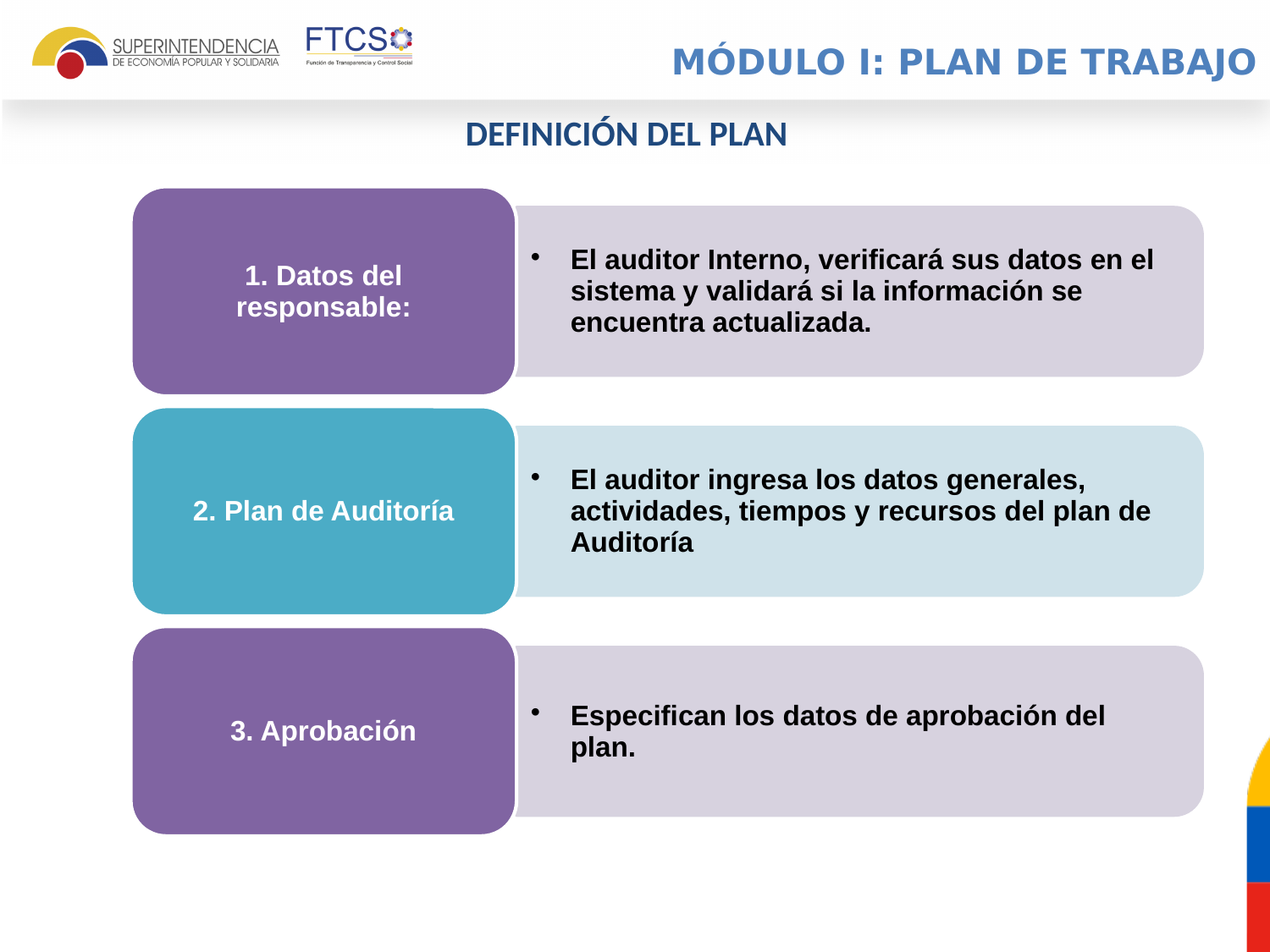

MÓDULO I: PLAN DE TRABAJO
DEFINICIÓN DEL PLAN
1. Datos del responsable:
El auditor ingresa los datos generales, actividades, tiempos y recursos del plan de Auditoría
El auditor Interno, verificará sus datos en el sistema y validará si la información se encuentra actualizada.
2. Plan de Auditoría
3. Aprobación
Especifican los datos de aprobación del plan.